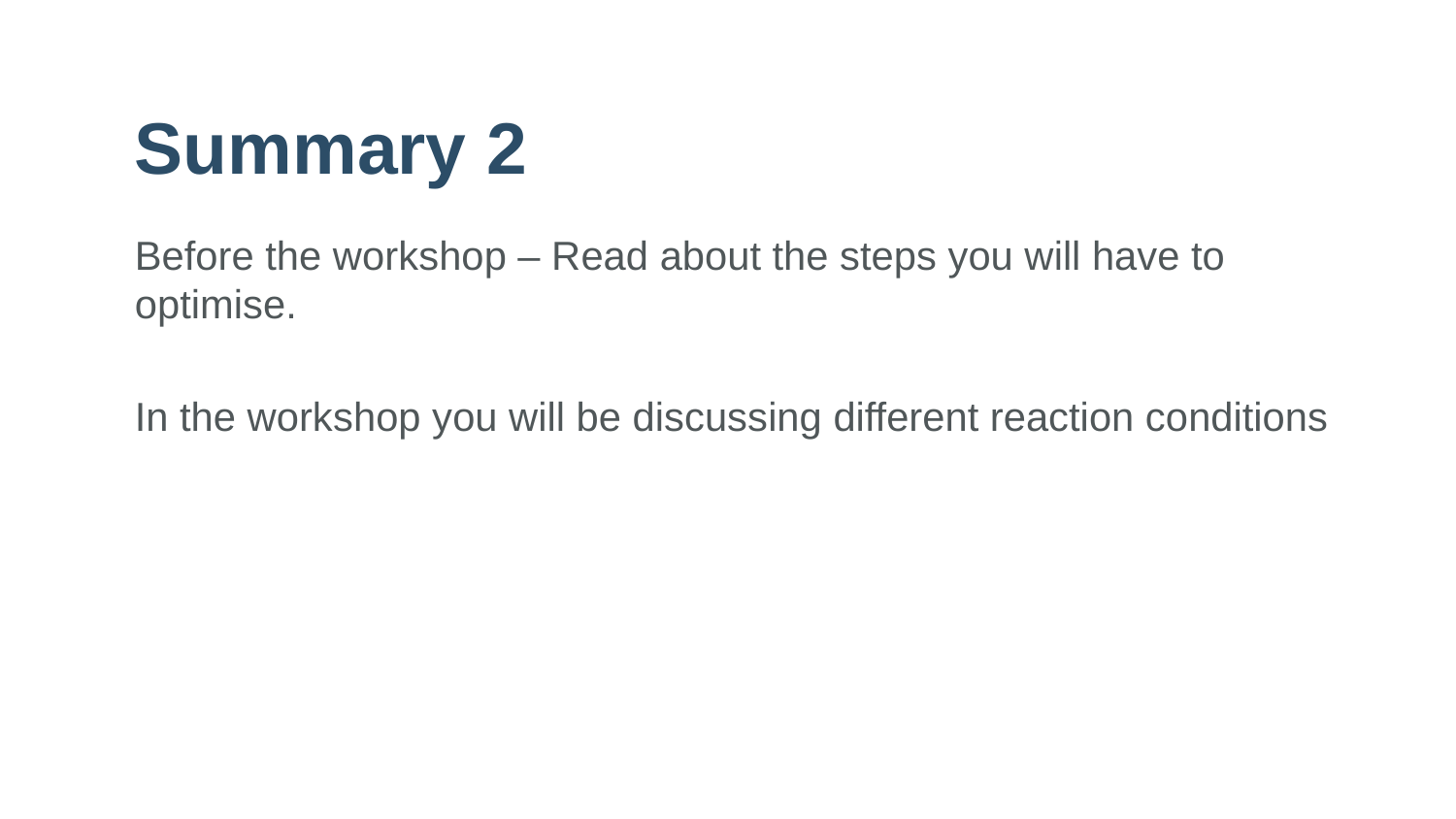

# Summary 2
Before the workshop – Read about the steps you will have to optimise.

In the workshop you will be discussing different reaction conditions